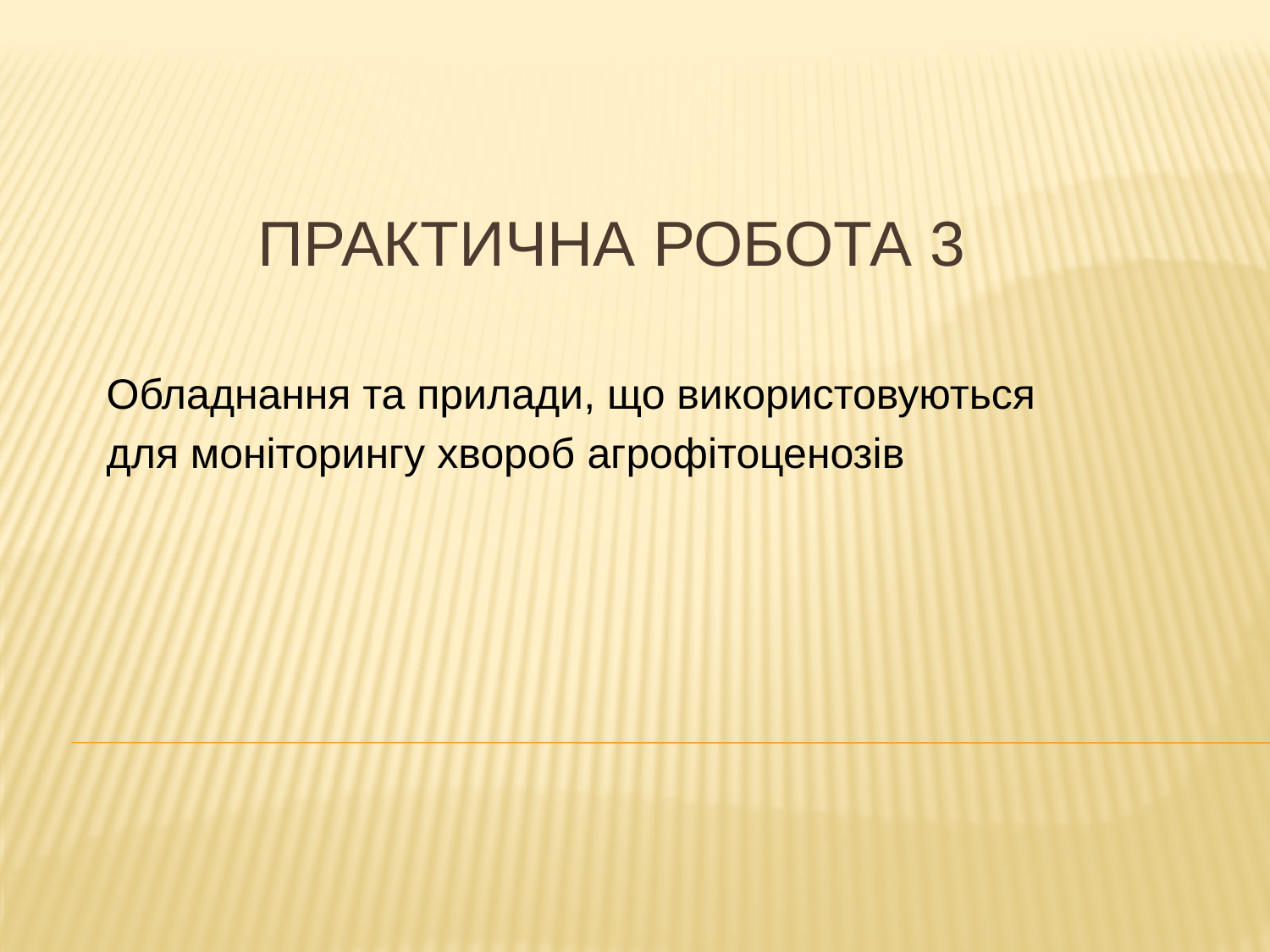

# Практична робота 3
Обладнання та прилади, що використовуються
для моніторингу хвороб агрофітоценозів